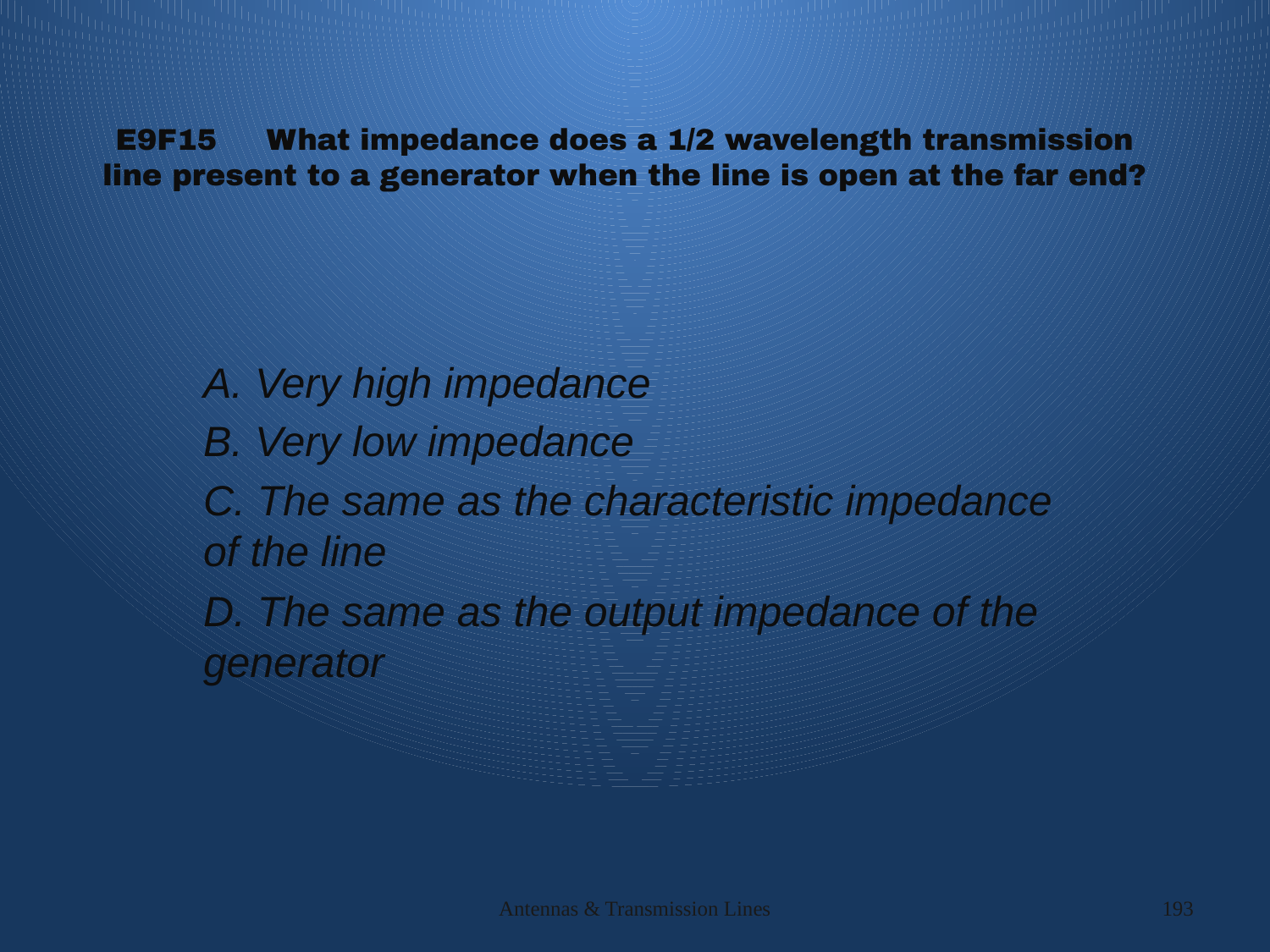

# E9F15     What impedance does a 1/2 wavelength transmission line present to a generator when the line is open at the far end?
A. Very high impedance
B. Very low impedance
C. The same as the characteristic impedance of the line
D. The same as the output impedance of the generator
Antennas & Transmission Lines
193